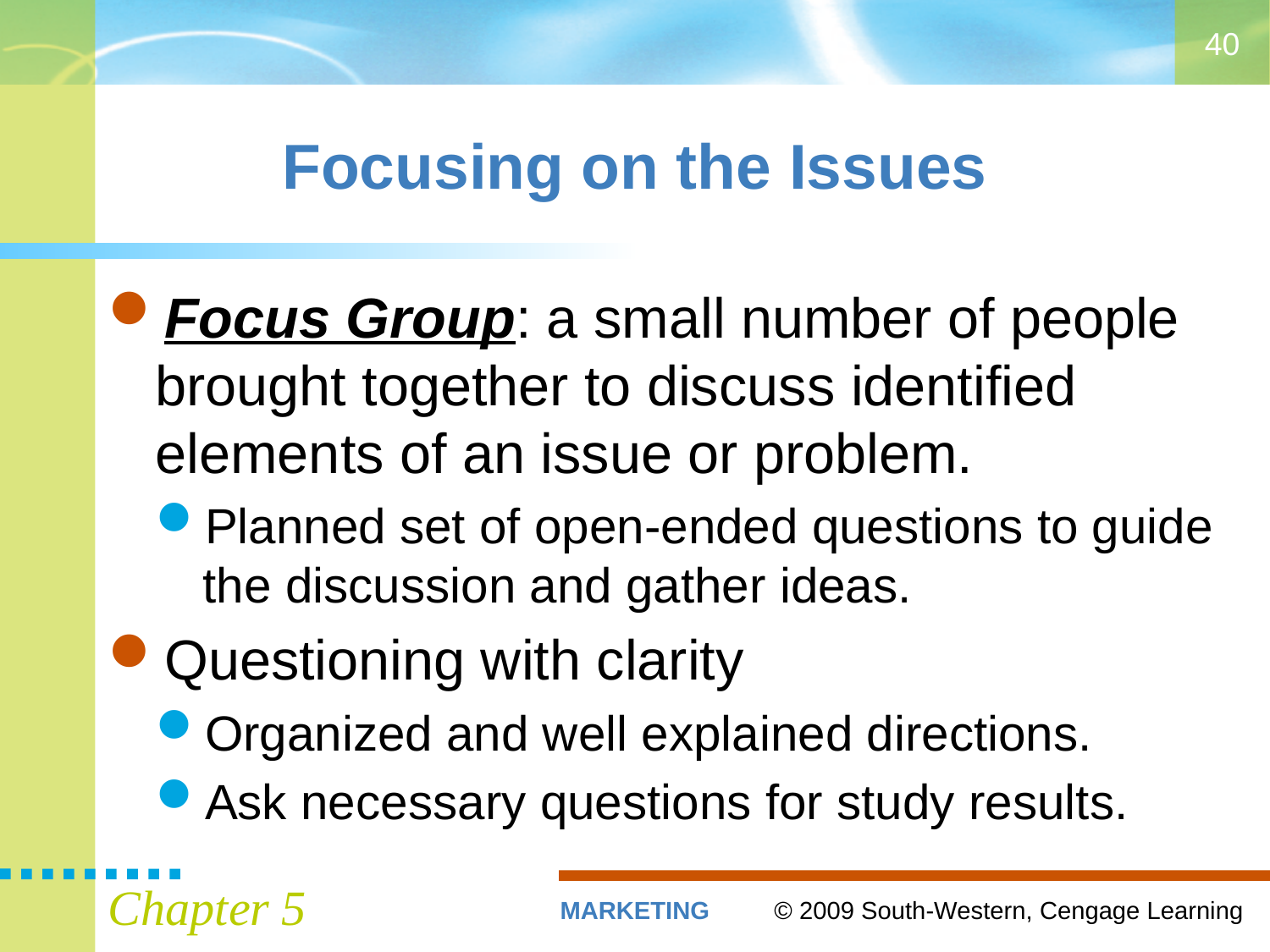

40
# Focusing on the Issues
Focus Group: a small number of people brought together to discuss identified elements of an issue or problem.
Planned set of open-ended questions to guide the discussion and gather ideas.
Questioning with clarity
Organized and well explained directions.
Ask necessary questions for study results.
Chapter 5